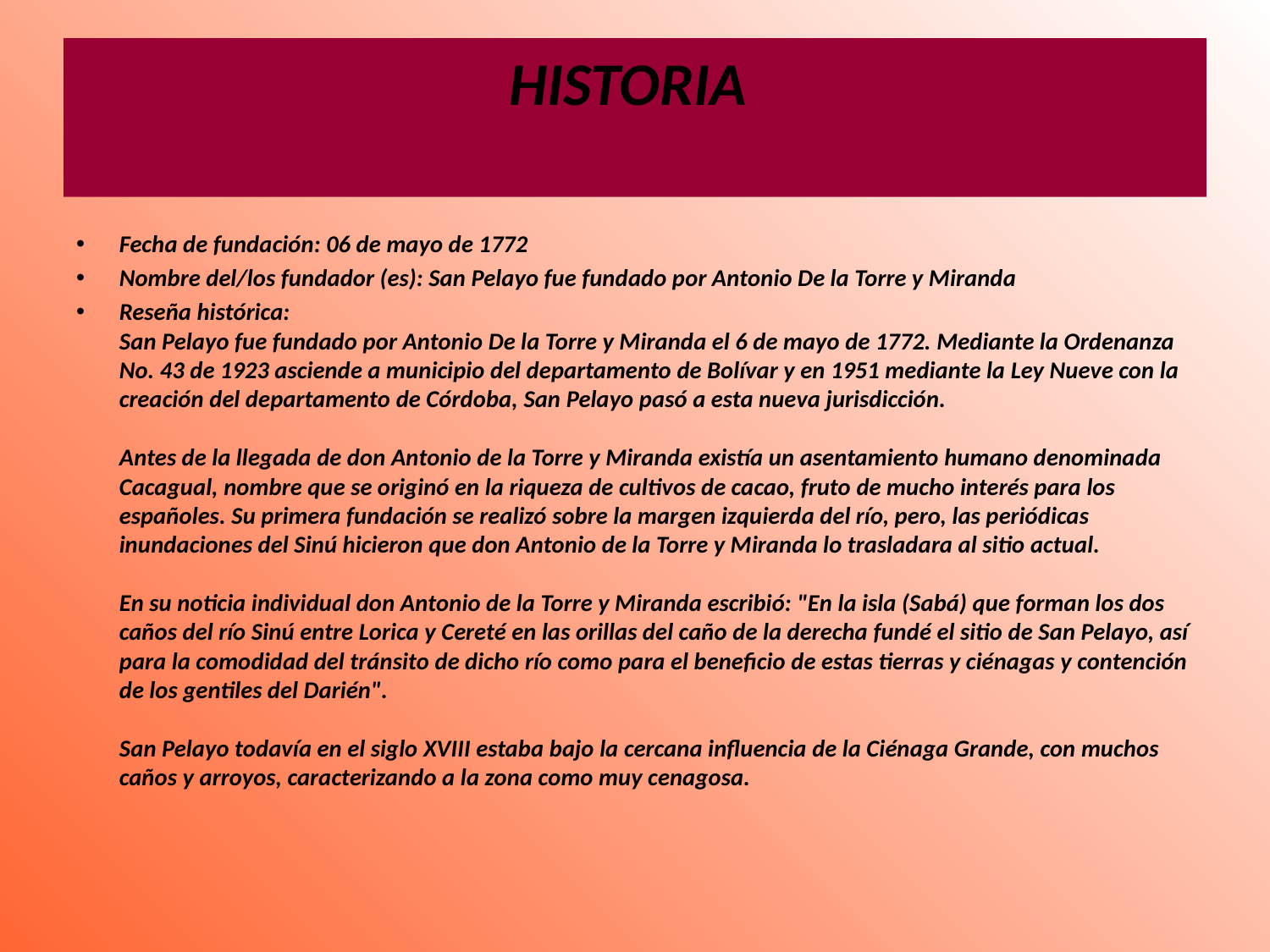

# HISTORIA
Fecha de fundación: 06 de mayo de 1772
Nombre del/los fundador (es): San Pelayo fue fundado por Antonio De la Torre y Miranda
Reseña histórica:
San Pelayo fue fundado por Antonio De la Torre y Miranda el 6 de mayo de 1772. Mediante la Ordenanza No. 43 de 1923 asciende a municipio del departamento de Bolívar y en 1951 mediante la Ley Nueve con la creación del departamento de Córdoba, San Pelayo pasó a esta nueva jurisdicción.
Antes de la llegada de don Antonio de la Torre y Miranda existía un asentamiento humano denominada Cacagual, nombre que se originó en la riqueza de cultivos de cacao, fruto de mucho interés para los españoles. Su primera fundación se realizó sobre la margen izquierda del río, pero, las periódicas inundaciones del Sinú hicieron que don Antonio de la Torre y Miranda lo trasladara al sitio actual.
En su noticia individual don Antonio de la Torre y Miranda escribió: "En la isla (Sabá) que forman los dos caños del río Sinú entre Lorica y Cereté en las orillas del caño de la derecha fundé el sitio de San Pelayo, así para la comodidad del tránsito de dicho río como para el beneficio de estas tierras y ciénagas y contención de los gentiles del Darién".
San Pelayo todavía en el siglo XVIII estaba bajo la cercana influencia de la Ciénaga Grande, con muchos caños y arroyos, caracterizando a la zona como muy cenagosa.